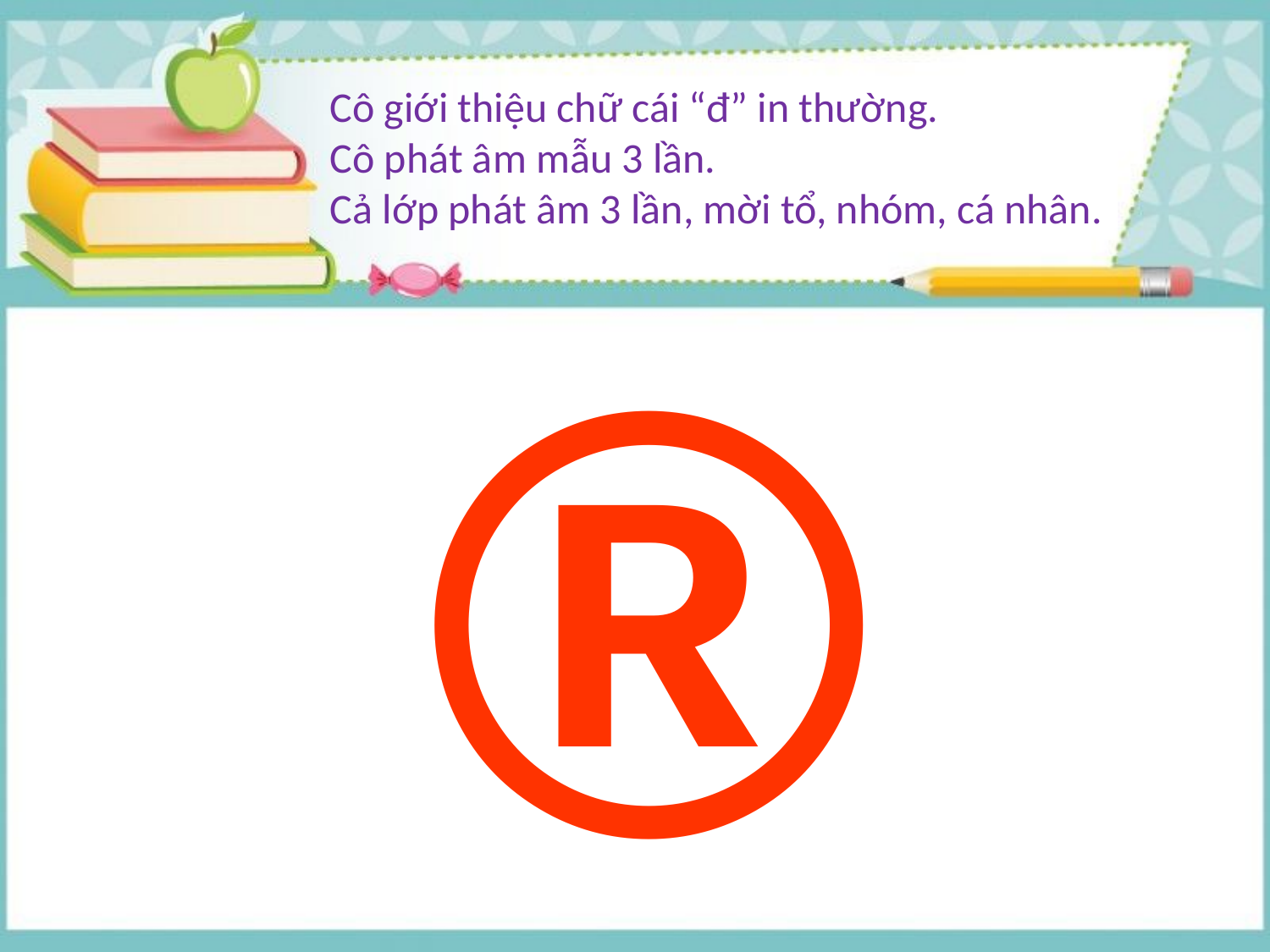

Cô giới thiệu chữ cái “đ” in thường.
Cô phát âm mẫu 3 lần.
Cả lớp phát âm 3 lần, mời tổ, nhóm, cá nhân.
®